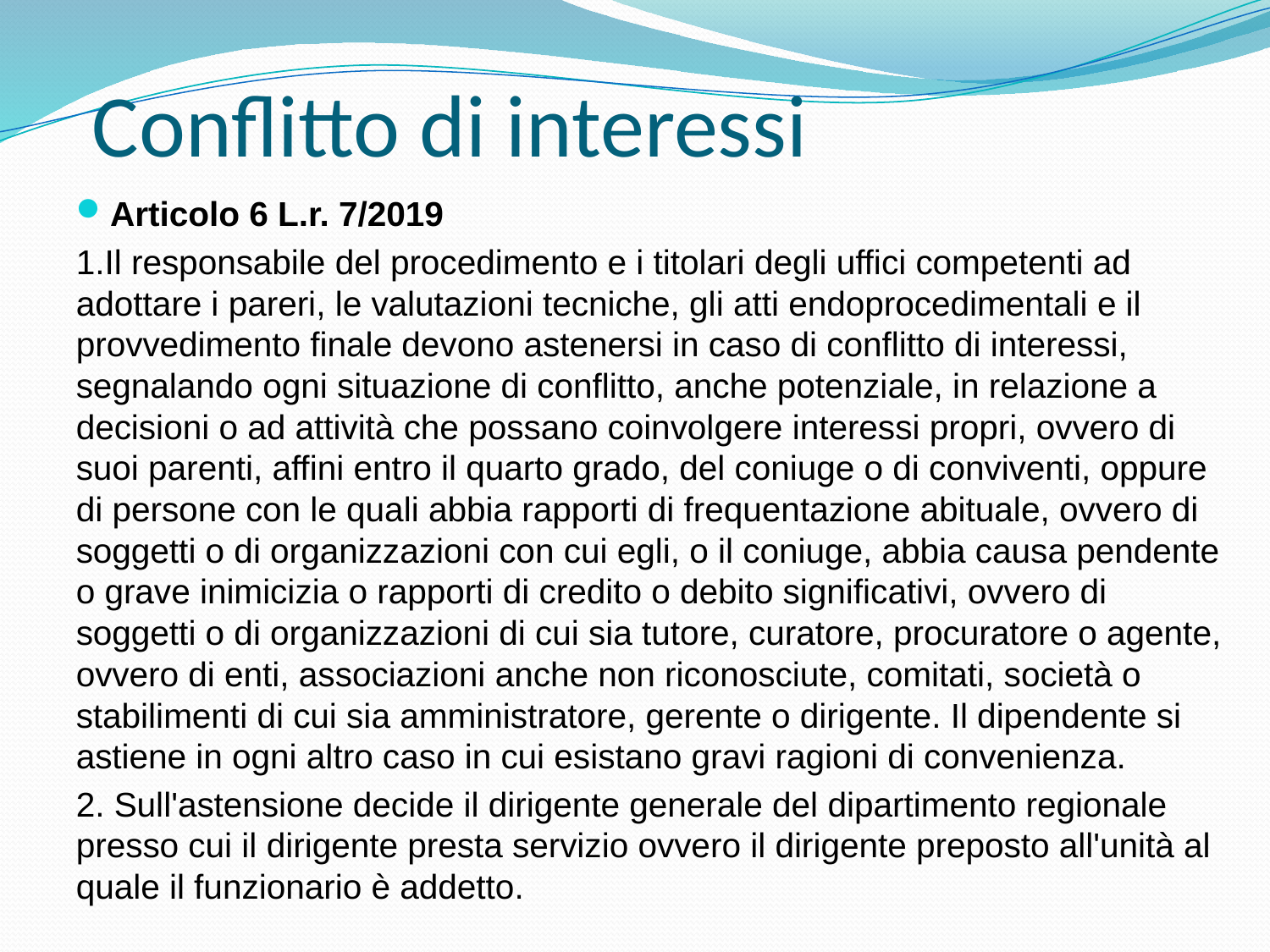

# Conflitto di interessi
Articolo 6 L.r. 7/2019
1.Il responsabile del procedimento e i titolari degli uffici competenti ad adottare i pareri, le valutazioni tecniche, gli atti endoprocedimentali e il provvedimento finale devono astenersi in caso di conflitto di interessi, segnalando ogni situazione di conflitto, anche potenziale, in relazione a decisioni o ad attività che possano coinvolgere interessi propri, ovvero di suoi parenti, affini entro il quarto grado, del coniuge o di conviventi, oppure di persone con le quali abbia rapporti di frequentazione abituale, ovvero di soggetti o di organizzazioni con cui egli, o il coniuge, abbia causa pendente o grave inimicizia o rapporti di credito o debito significativi, ovvero di soggetti o di organizzazioni di cui sia tutore, curatore, procuratore o agente, ovvero di enti, associazioni anche non riconosciute, comitati, società o stabilimenti di cui sia amministratore, gerente o dirigente. Il dipendente si astiene in ogni altro caso in cui esistano gravi ragioni di convenienza.
2. Sull'astensione decide il dirigente generale del dipartimento regionale presso cui il dirigente presta servizio ovvero il dirigente preposto all'unità al quale il funzionario è addetto.